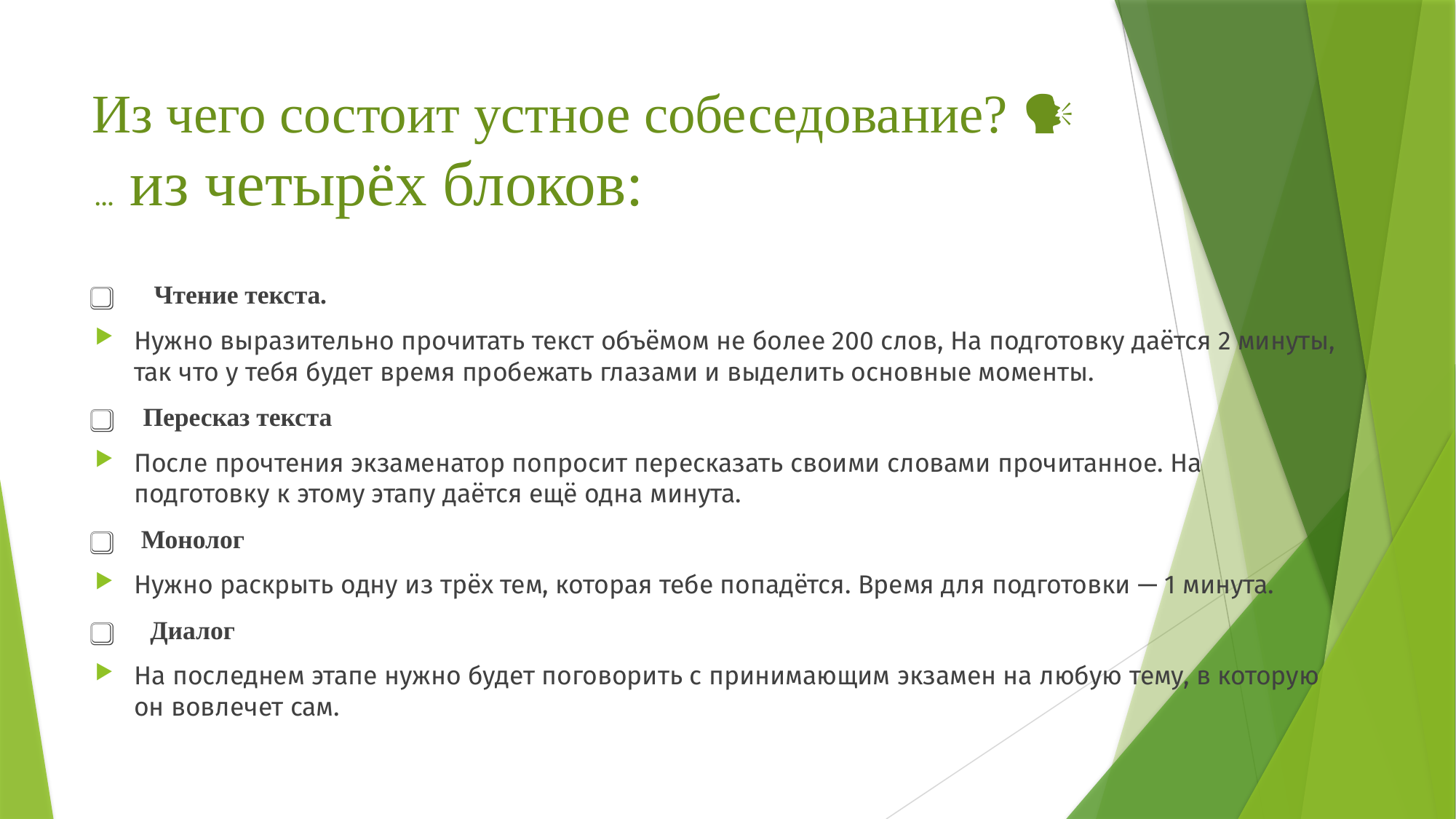

# Из чего состоит устное собеседование? 🗣
… из четырёх блоков:

  ⃣       Чтение текста.
Нужно выразительно прочитать текст объёмом не более 200 слов, На подготовку даётся 2 минуты, так что у тебя будет время пробежать глазами и выделить основные моменты.
  ⃣     Пересказ текста
После прочтения экзаменатор попросит пересказать своими словами прочитанное. На подготовку к этому этапу даётся ещё одна минута.
  ⃣     Монолог
Нужно раскрыть одну из трёх тем, которая тебе попадётся. Время для подготовки — 1 минута.
  ⃣      Диалог
На последнем этапе нужно будет поговорить с принимающим экзамен на любую тему, в которую он вовлечет сам.